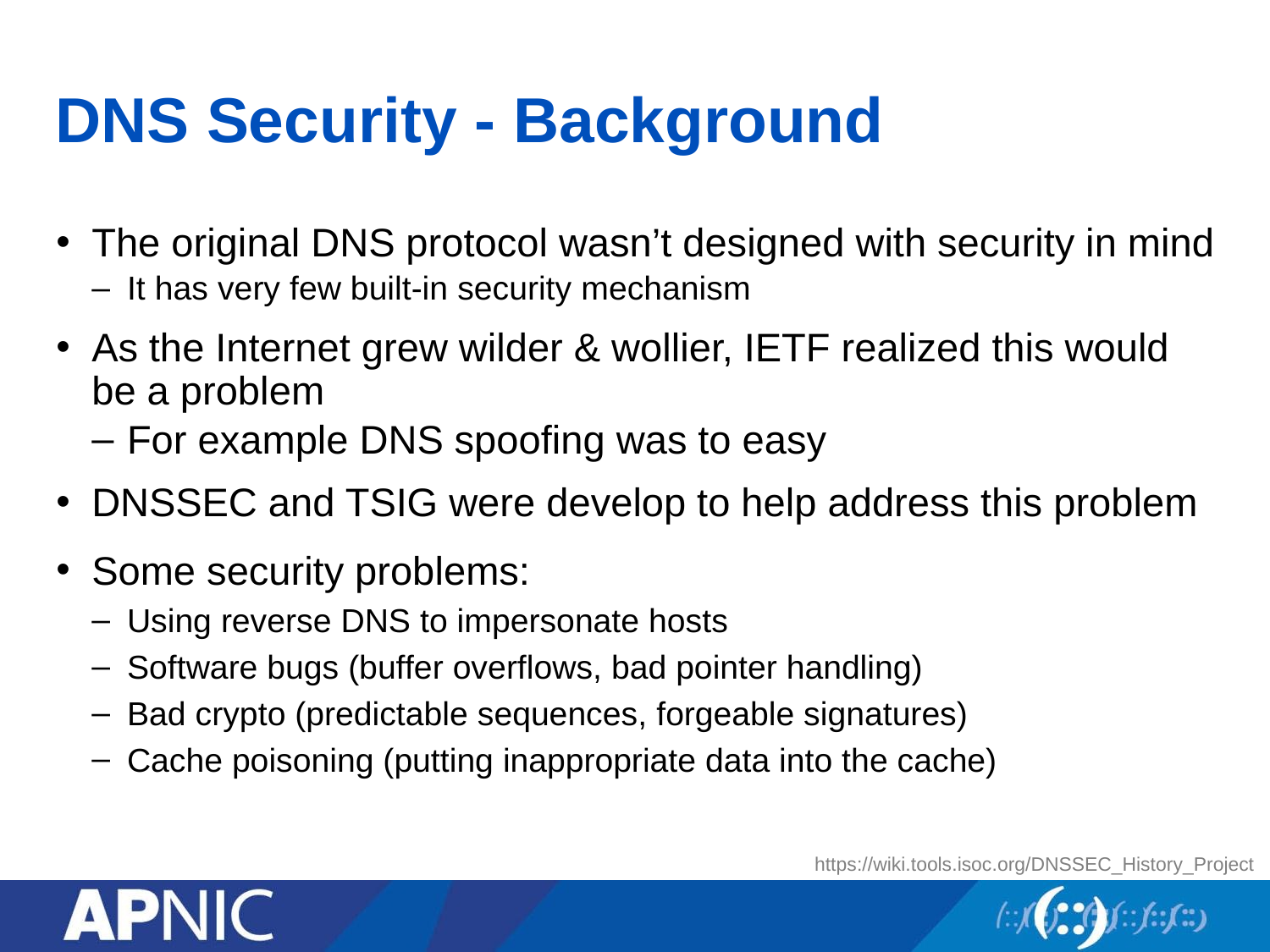

# DNS Security - Background
The original DNS protocol wasn’t designed with security in mind
It has very few built-in security mechanism
As the Internet grew wilder & wollier, IETF realized this would be a problem
For example DNS spoofing was to easy
DNSSEC and TSIG were develop to help address this problem
Some security problems:
Using reverse DNS to impersonate hosts
Software bugs (buffer overflows, bad pointer handling)
Bad crypto (predictable sequences, forgeable signatures)
Cache poisoning (putting inappropriate data into the cache)
https://wiki.tools.isoc.org/DNSSEC_History_Project